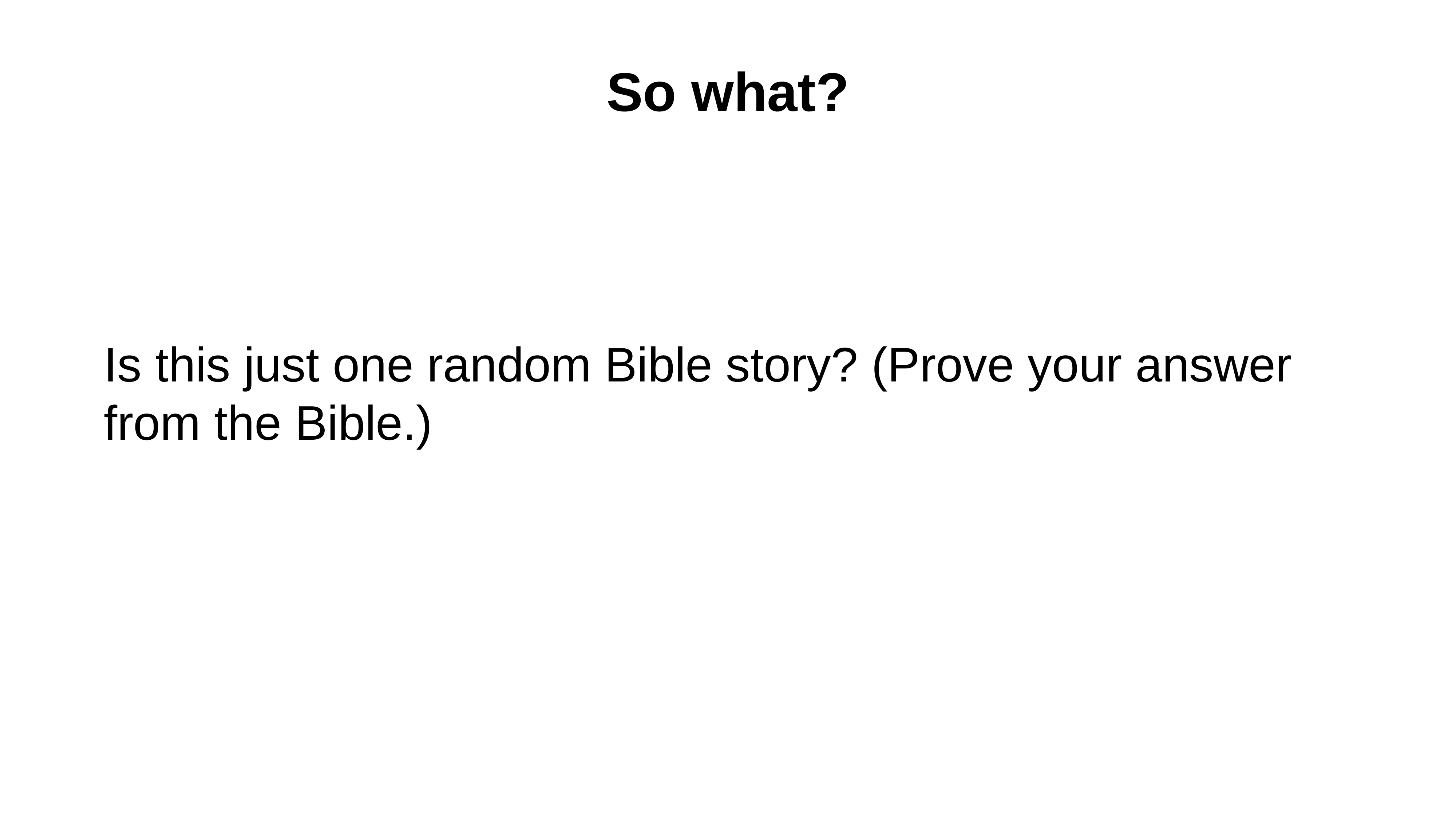

# So what?
Is this just one random Bible story? (Prove your answer from the Bible.)